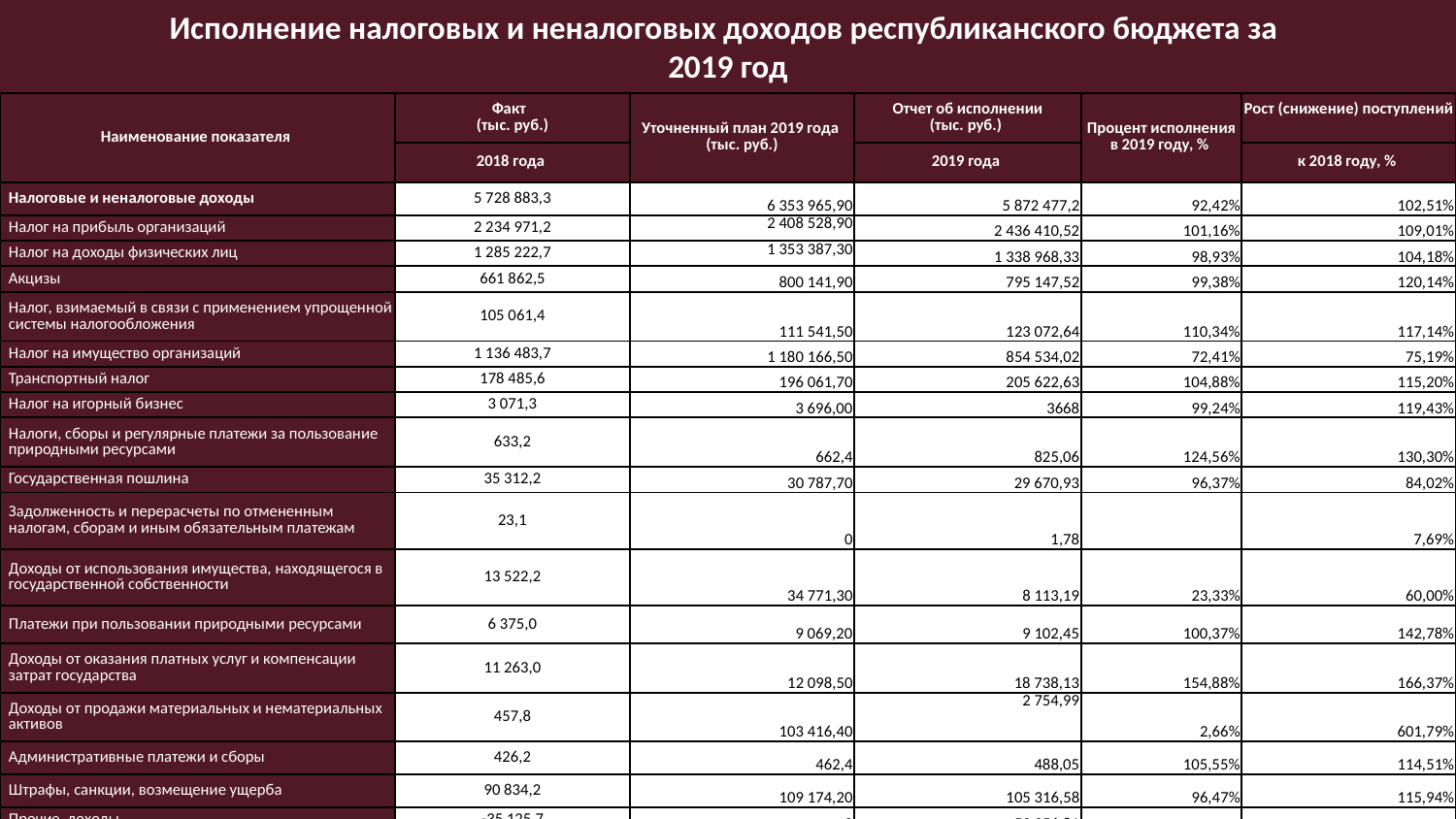

Исполнение налоговых и неналоговых доходов республиканского бюджета за
2019 год

| Наименование показателя | Факт (тыс. руб.) | Уточненный план 2019 года (тыс. руб.) | Отчет об исполнении (тыс. руб.) | Процент исполнения в 2019 году, % | Рост (снижение) поступлений |
| --- | --- | --- | --- | --- | --- |
|  | 2018 года |  | 2019 года |  | к 2018 году, % |
| Налоговые и неналоговые доходы | 5 728 883,3 | 6 353 965,90 | 5 872 477,2 | 92,42% | 102,51% |
| Налог на прибыль организаций | 2 234 971,2 | 2 408 528,90 | 2 436 410,52 | 101,16% | 109,01% |
| Налог на доходы физических лиц | 1 285 222,7 | 1 353 387,30 | 1 338 968,33 | 98,93% | 104,18% |
| Акцизы | 661 862,5 | 800 141,90 | 795 147,52 | 99,38% | 120,14% |
| Налог, взимаемый в связи с применением упрощенной системы налогообложения | 105 061,4 | 111 541,50 | 123 072,64 | 110,34% | 117,14% |
| Налог на имущество организаций | 1 136 483,7 | 1 180 166,50 | 854 534,02 | 72,41% | 75,19% |
| Транспортный налог | 178 485,6 | 196 061,70 | 205 622,63 | 104,88% | 115,20% |
| Налог на игорный бизнес | 3 071,3 | 3 696,00 | 3668 | 99,24% | 119,43% |
| Налоги, сборы и регулярные платежи за пользование природными ресурсами | 633,2 | 662,4 | 825,06 | 124,56% | 130,30% |
| Государственная пошлина | 35 312,2 | 30 787,70 | 29 670,93 | 96,37% | 84,02% |
| Задолженность и перерасчеты по отмененным налогам, сборам и иным обязательным платежам | 23,1 | 0 | 1,78 |  | 7,69% |
| Доходы от использования имущества, находящегося в государственной собственности | 13 522,2 | 34 771,30 | 8 113,19 | 23,33% | 60,00% |
| Платежи при пользовании природными ресурсами | 6 375,0 | 9 069,20 | 9 102,45 | 100,37% | 142,78% |
| Доходы от оказания платных услуг и компенсации затрат государства | 11 263,0 | 12 098,50 | 18 738,13 | 154,88% | 166,37% |
| Доходы от продажи материальных и нематериальных активов | 457,8 | 103 416,40 | 2 754,99 | 2,66% | 601,79% |
| Административные платежи и сборы | 426,2 | 462,4 | 488,05 | 105,55% | 114,51% |
| Штрафы, санкции, возмещение ущерба | 90 834,2 | 109 174,20 | 105 316,58 | 96,47% | 115,94% |
| Прочие доходы | -35 125,7 | 0 | -59 956,81 |  |  |
48